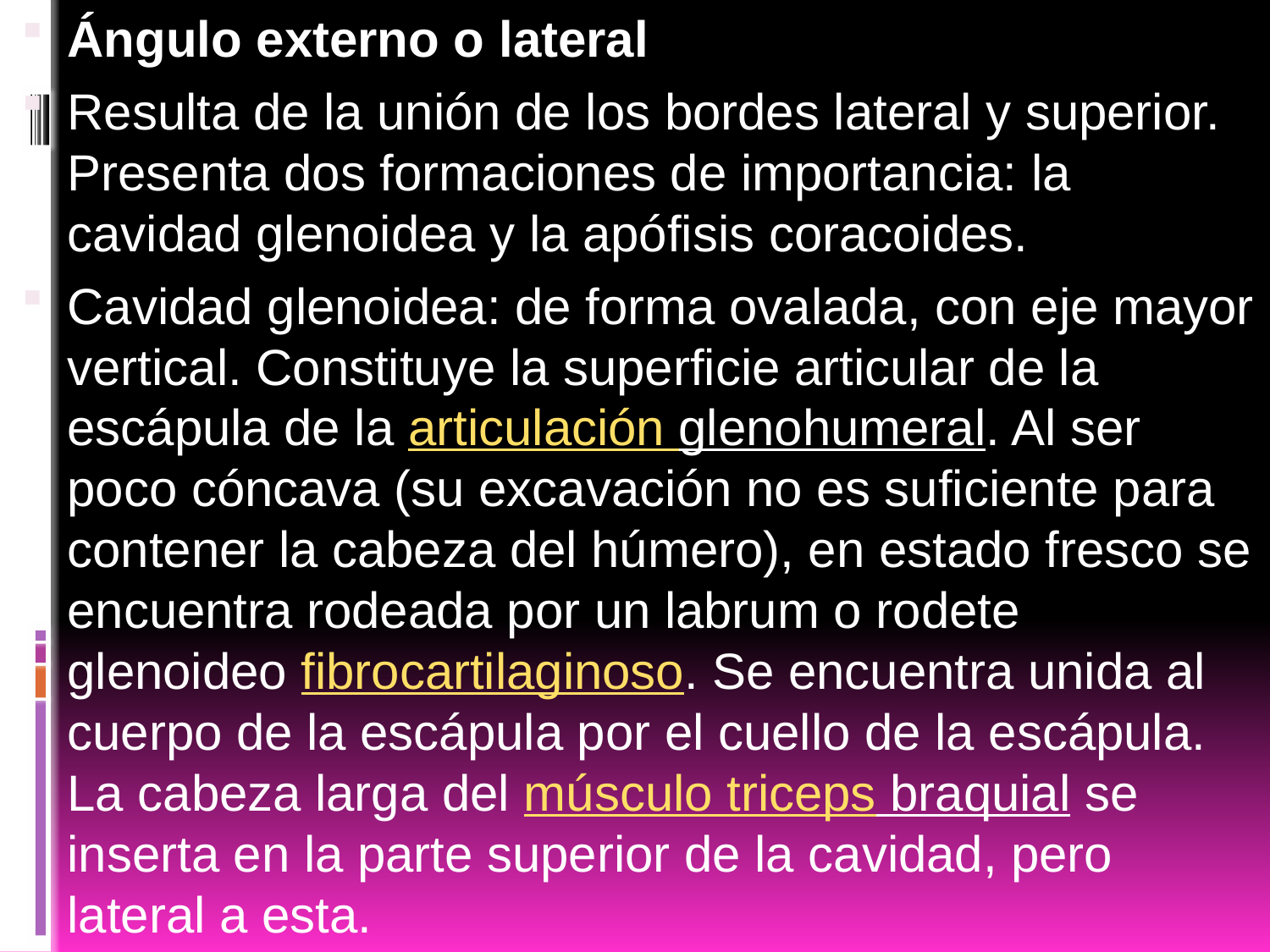

Ángulo externo o lateral
Resulta de la unión de los bordes lateral y superior. Presenta dos formaciones de importancia: la cavidad glenoidea y la apófisis coracoides.
Cavidad glenoidea: de forma ovalada, con eje mayor vertical. Constituye la superficie articular de la escápula de la articulación glenohumeral. Al ser poco cóncava (su excavación no es suficiente para contener la cabeza del húmero), en estado fresco se encuentra rodeada por un labrum o rodete glenoideo fibrocartilaginoso. Se encuentra unida al cuerpo de la escápula por el cuello de la escápula. La cabeza larga del músculo triceps braquial se inserta en la parte superior de la cavidad, pero lateral a esta.